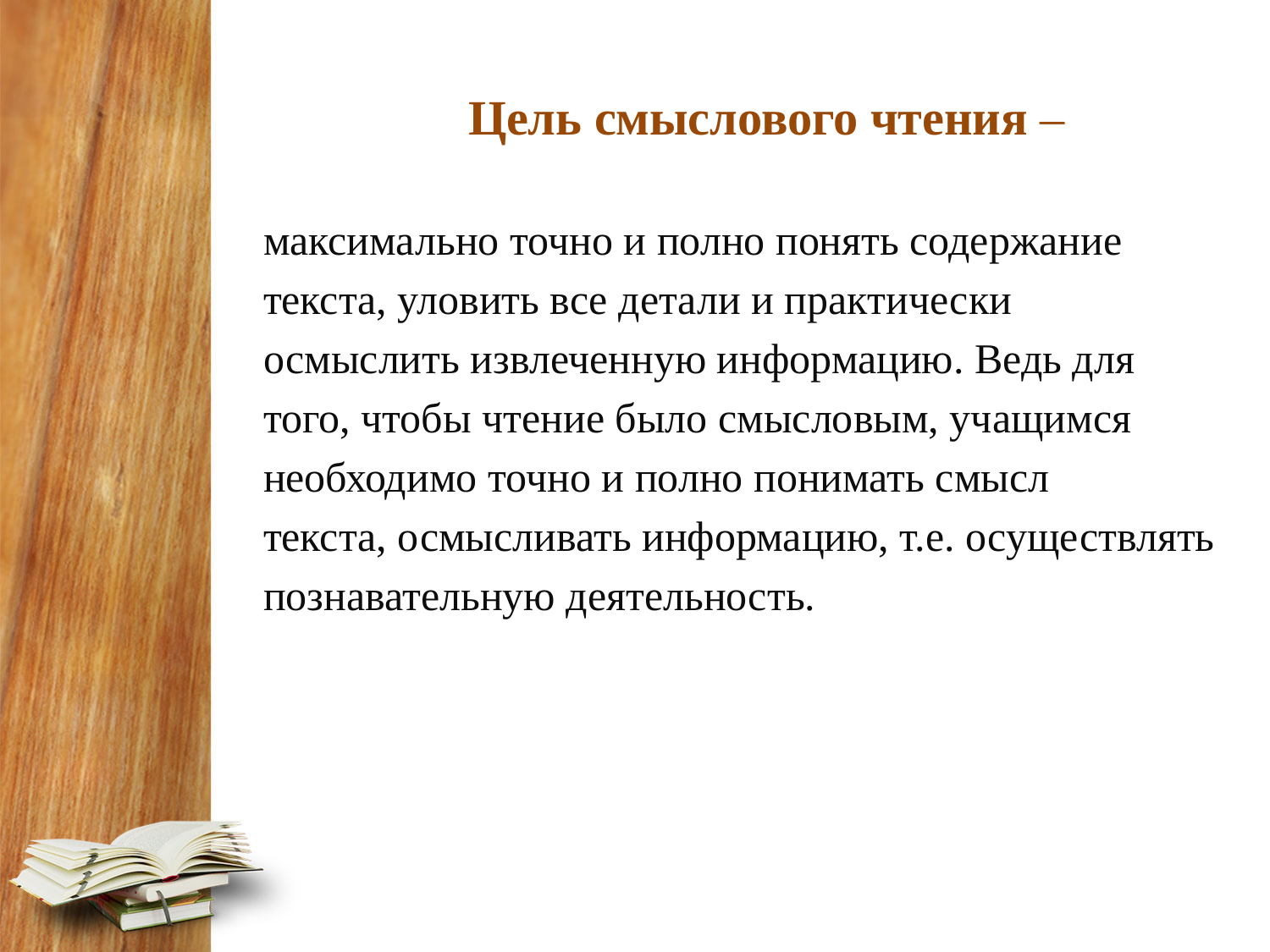

Цель смыслового чтения –

максимально точно и полно понять содержание
текста, уловить все детали и практически
осмыслить извлеченную информацию. Ведь для
того, чтобы чтение было смысловым, учащимся
необходимо точно и полно понимать смысл
текста, осмысливать информацию, т.е. осуществлять
познавательную деятельность.